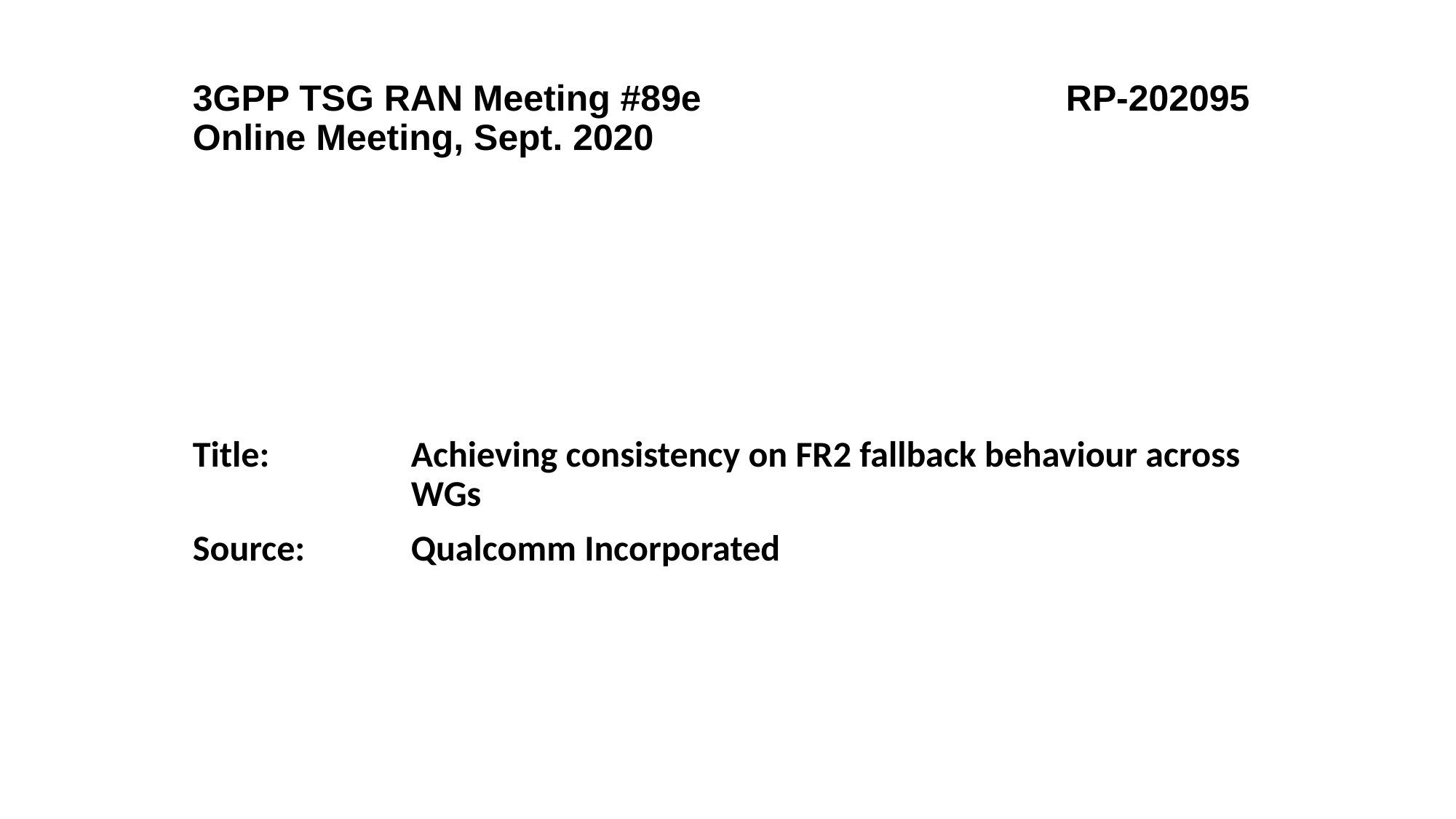

# 3GPP TSG RAN Meeting #89e 				RP-202095 Online Meeting, Sept. 2020
Title:	Achieving consistency on FR2 fallback behaviour across WGs
Source:	Qualcomm Incorporated